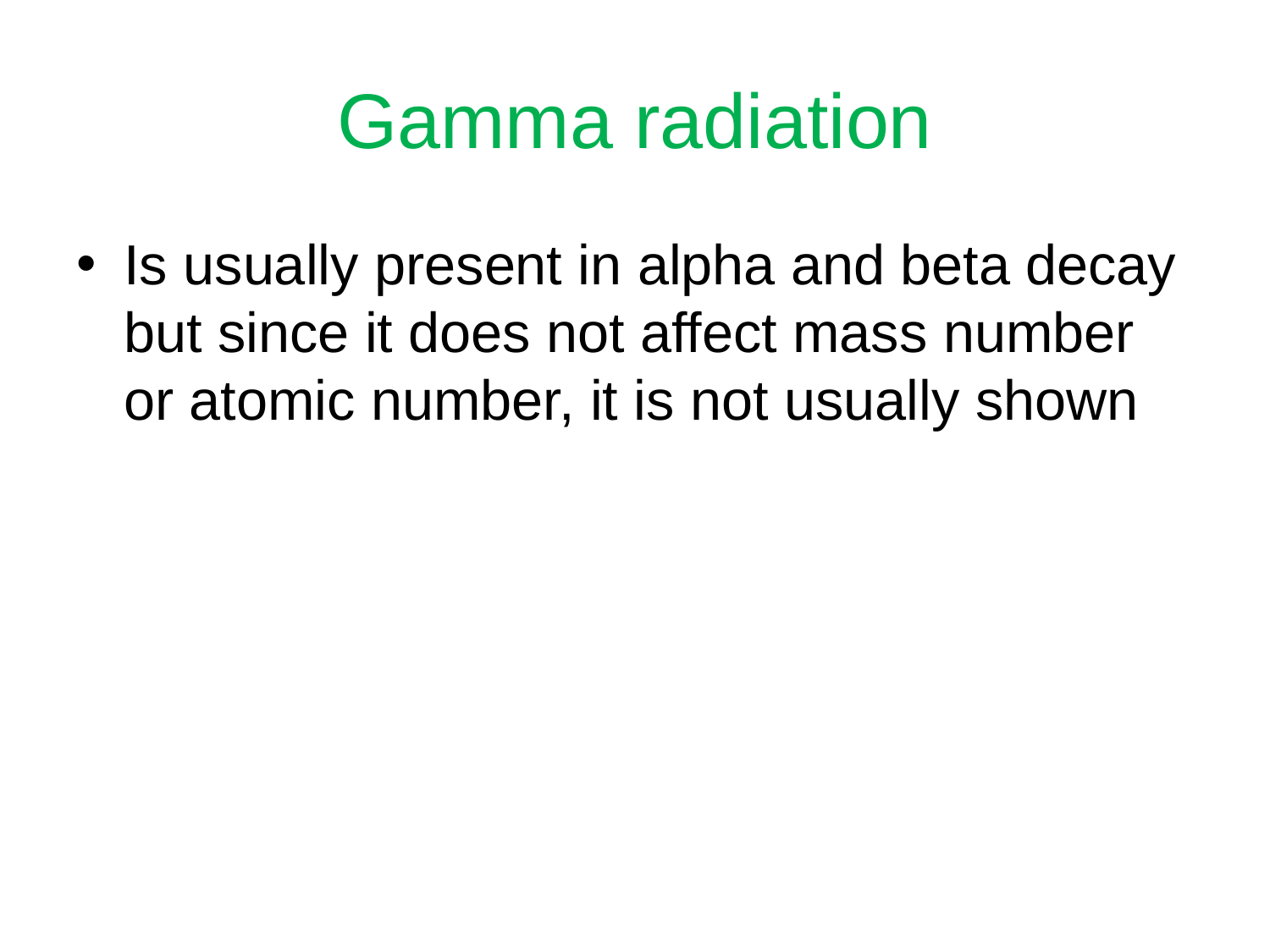

# Gamma radiation
Is usually present in alpha and beta decay but since it does not affect mass number or atomic number, it is not usually shown